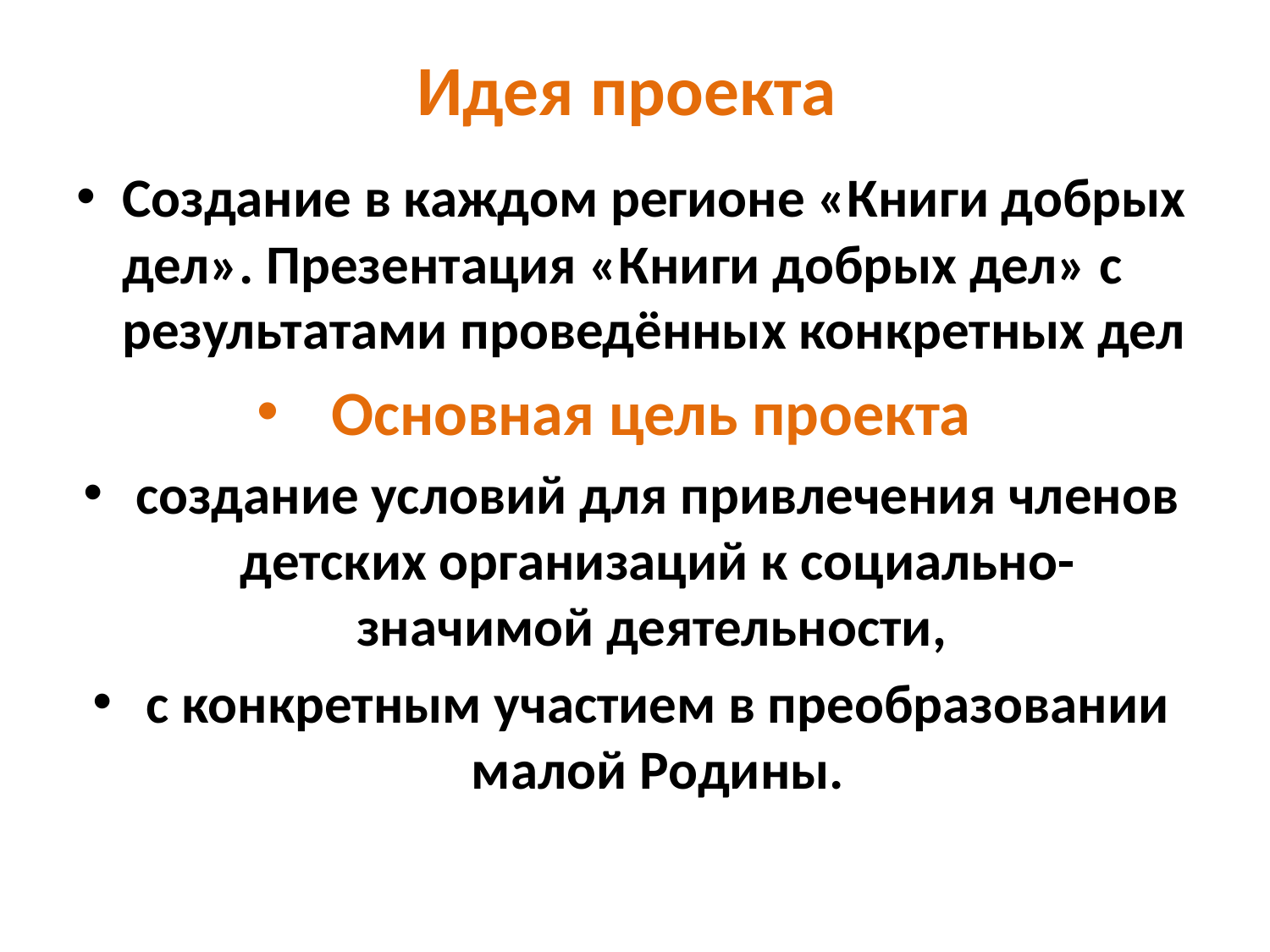

# Идея проекта
Создание в каждом регионе «Книги добрых дел». Презентация «Книги добрых дел» с результатами проведённых конкретных дел
Основная цель проекта
создание условий для привлечения членов детских организаций к социально-значимой деятельности,
с конкретным участием в преобразовании малой Родины.